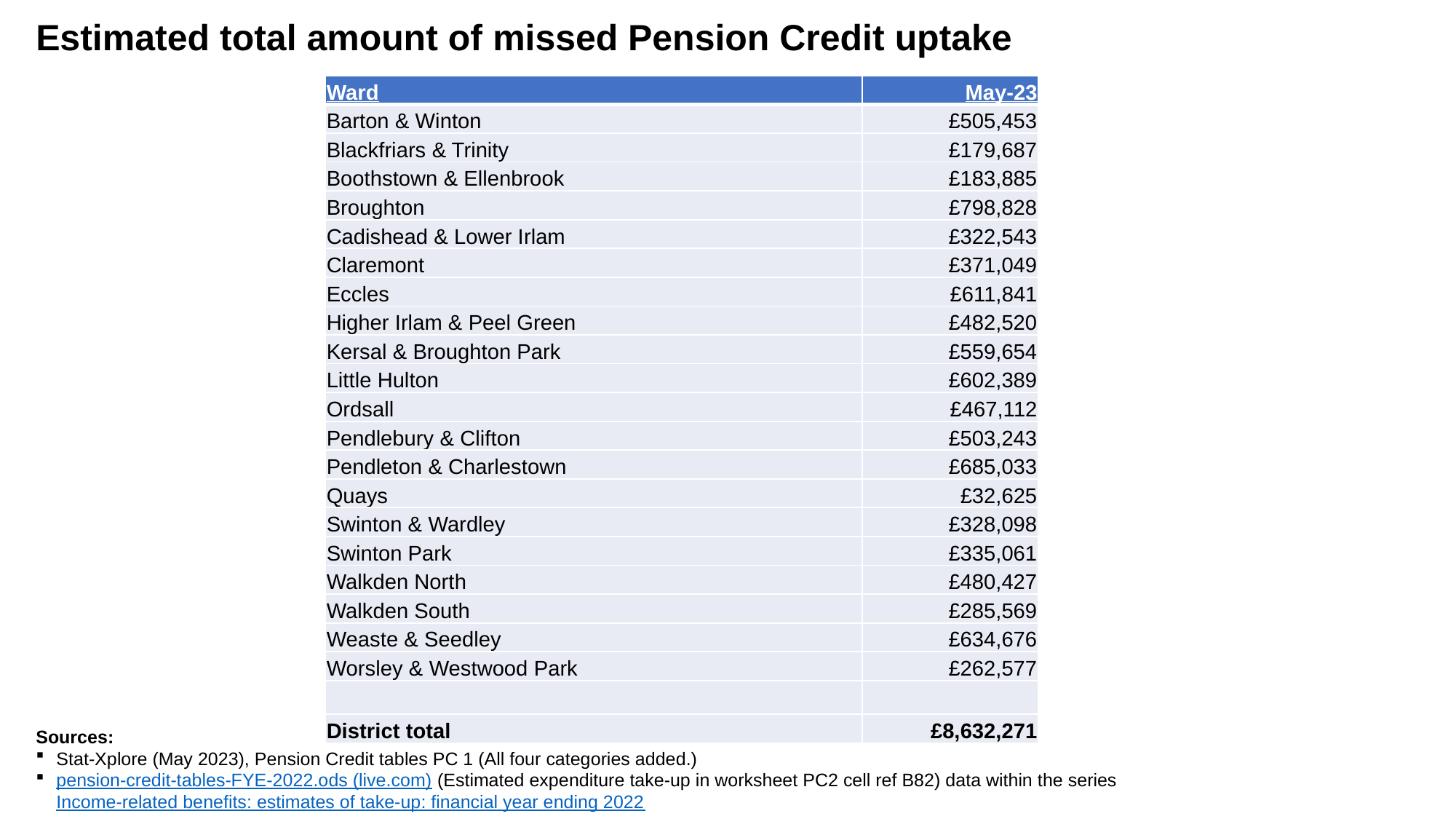

Estimated total amount of missed Pension Credit uptake
Estimated total amount of missed Pension Credit uptake
| Ward | May-23 |
| --- | --- |
| Barton & Winton | £505,453 |
| Blackfriars & Trinity | £179,687 |
| Boothstown & Ellenbrook | £183,885 |
| Broughton | £798,828 |
| Cadishead & Lower Irlam | £322,543 |
| Claremont | £371,049 |
| Eccles | £611,841 |
| Higher Irlam & Peel Green | £482,520 |
| Kersal & Broughton Park | £559,654 |
| Little Hulton | £602,389 |
| Ordsall | £467,112 |
| Pendlebury & Clifton | £503,243 |
| Pendleton & Charlestown | £685,033 |
| Quays | £32,625 |
| Swinton & Wardley | £328,098 |
| Swinton Park | £335,061 |
| Walkden North | £480,427 |
| Walkden South | £285,569 |
| Weaste & Seedley | £634,676 |
| Worsley & Westwood Park | £262,577 |
|  |  |
| District total | £8,632,271 |
Sources:
Stat-Xplore (May 2023), Pension Credit tables PC 1 (All four categories added.)
pension-credit-tables-FYE-2022.ods (live.com) (Estimated expenditure take-up in worksheet PC2 cell ref B82) data within the series  Income-related benefits: estimates of take-up: financial year ending 2022